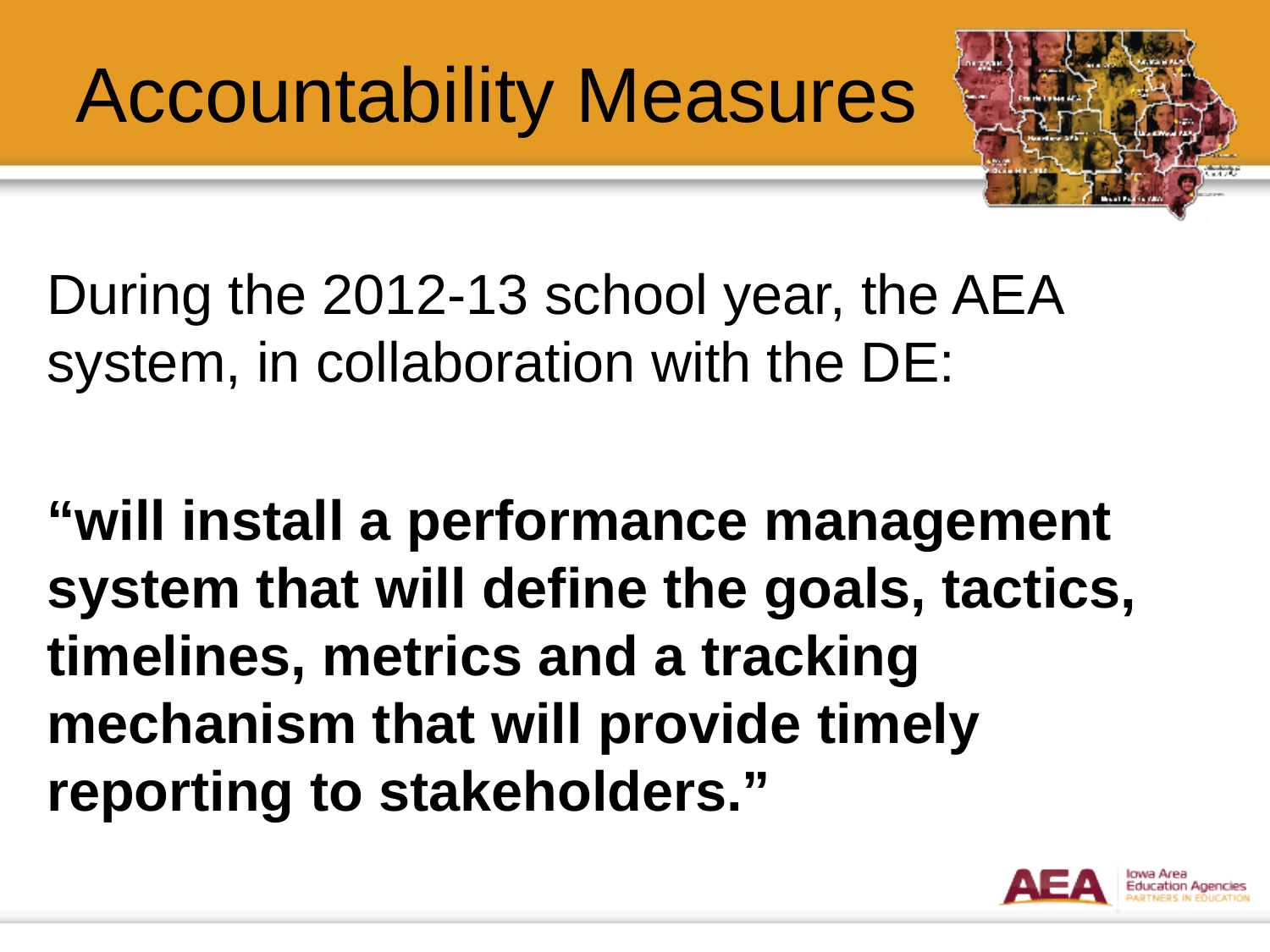

# Accountability Measures
During the 2012-13 school year, the AEA system, in collaboration with the DE:

“will install a performance management system that will define the goals, tactics, timelines, metrics and a tracking mechanism that will provide timely reporting to stakeholders.”